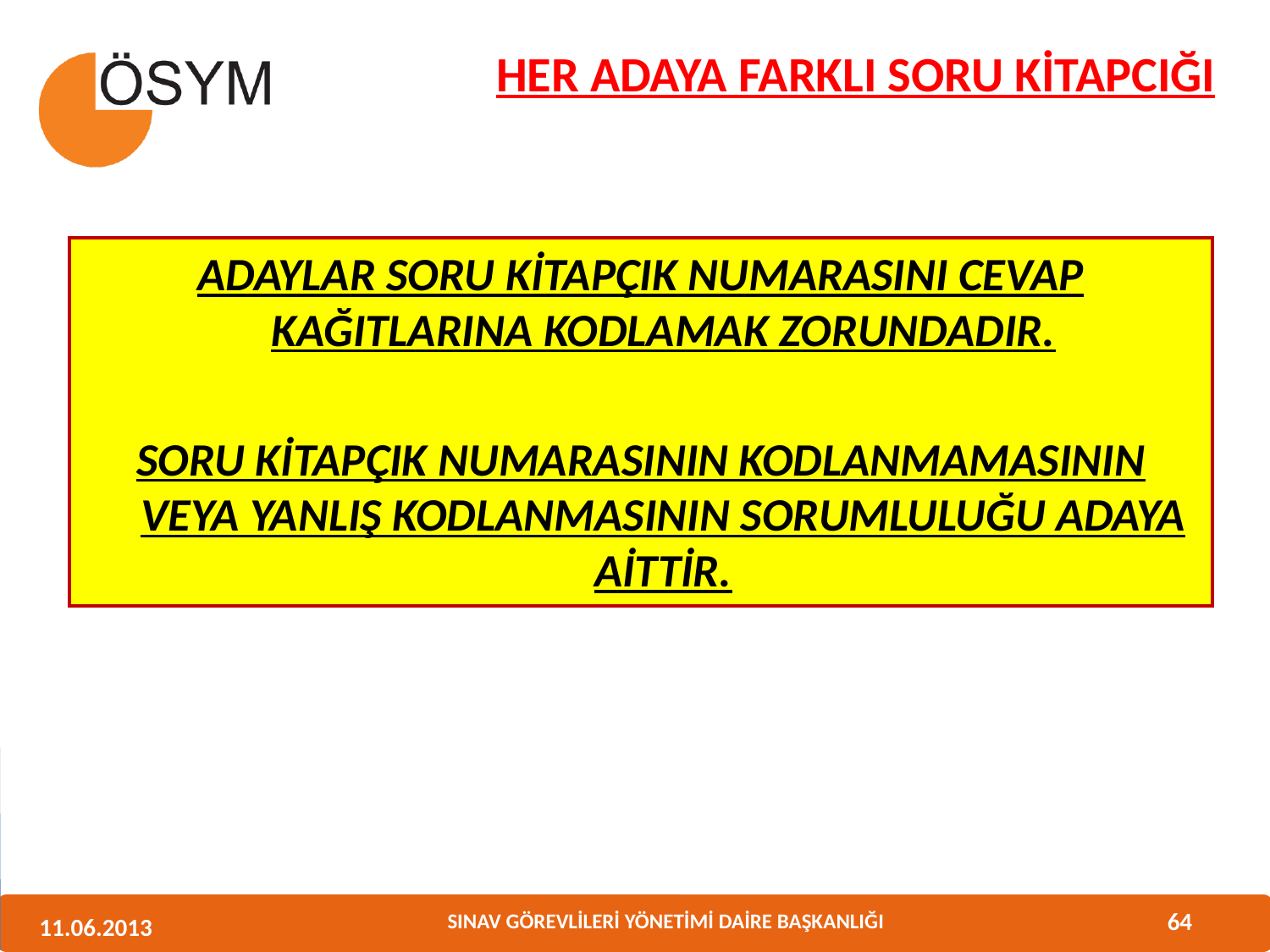

HER ADAYA FARKLI SORU KİTAPCIĞI
ADAYLAR SORU KİTAPÇIK NUMARASINI CEVAP KAĞITLARINA KODLAMAK ZORUNDADIR.

SORU KİTAPÇIK NUMARASININ KODLANMAMASININ VEYA YANLIŞ KODLANMASININ SORUMLULUĞU ADAYA AİTTİR.
64
11.06.2013